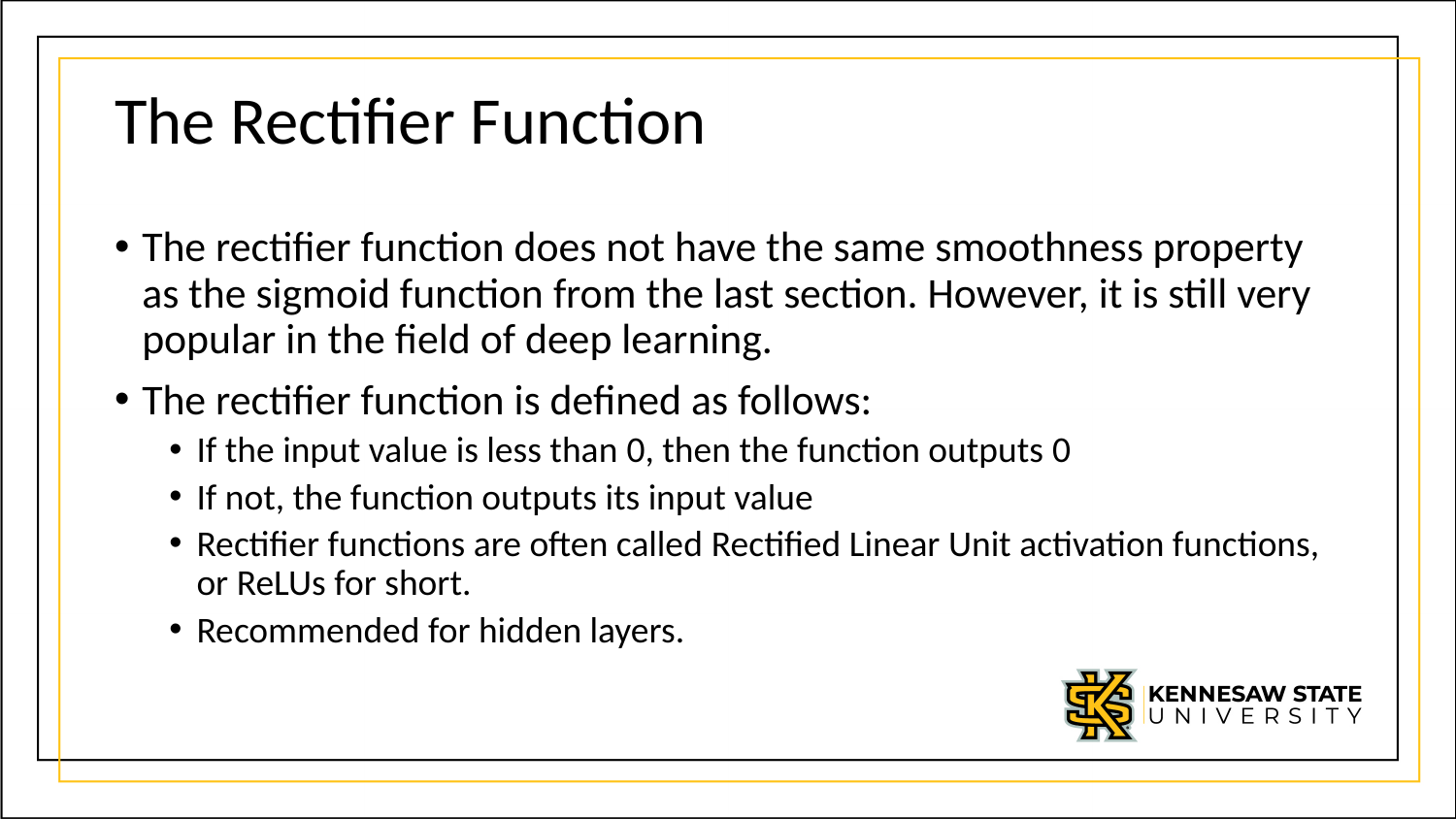

# The Rectifier Function
The rectifier function does not have the same smoothness property as the sigmoid function from the last section. However, it is still very popular in the field of deep learning.
The rectifier function is defined as follows:
If the input value is less than 0, then the function outputs 0
If not, the function outputs its input value
Rectifier functions are often called Rectified Linear Unit activation functions, or ReLUs for short.
Recommended for hidden layers.